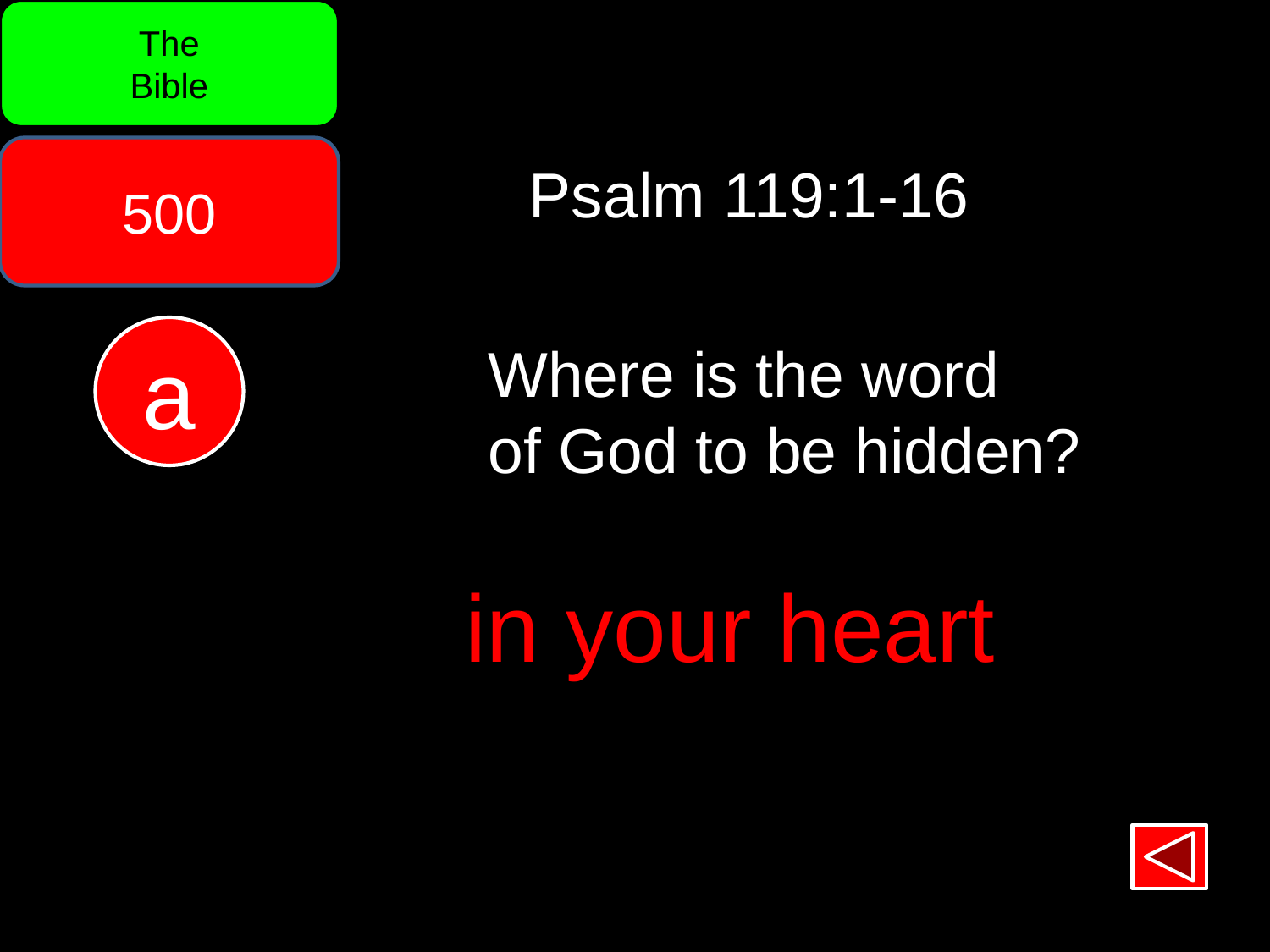

The
Bible
500
Psalm 119:1-16
a
Where is the word
of God to be hidden?
in your heart